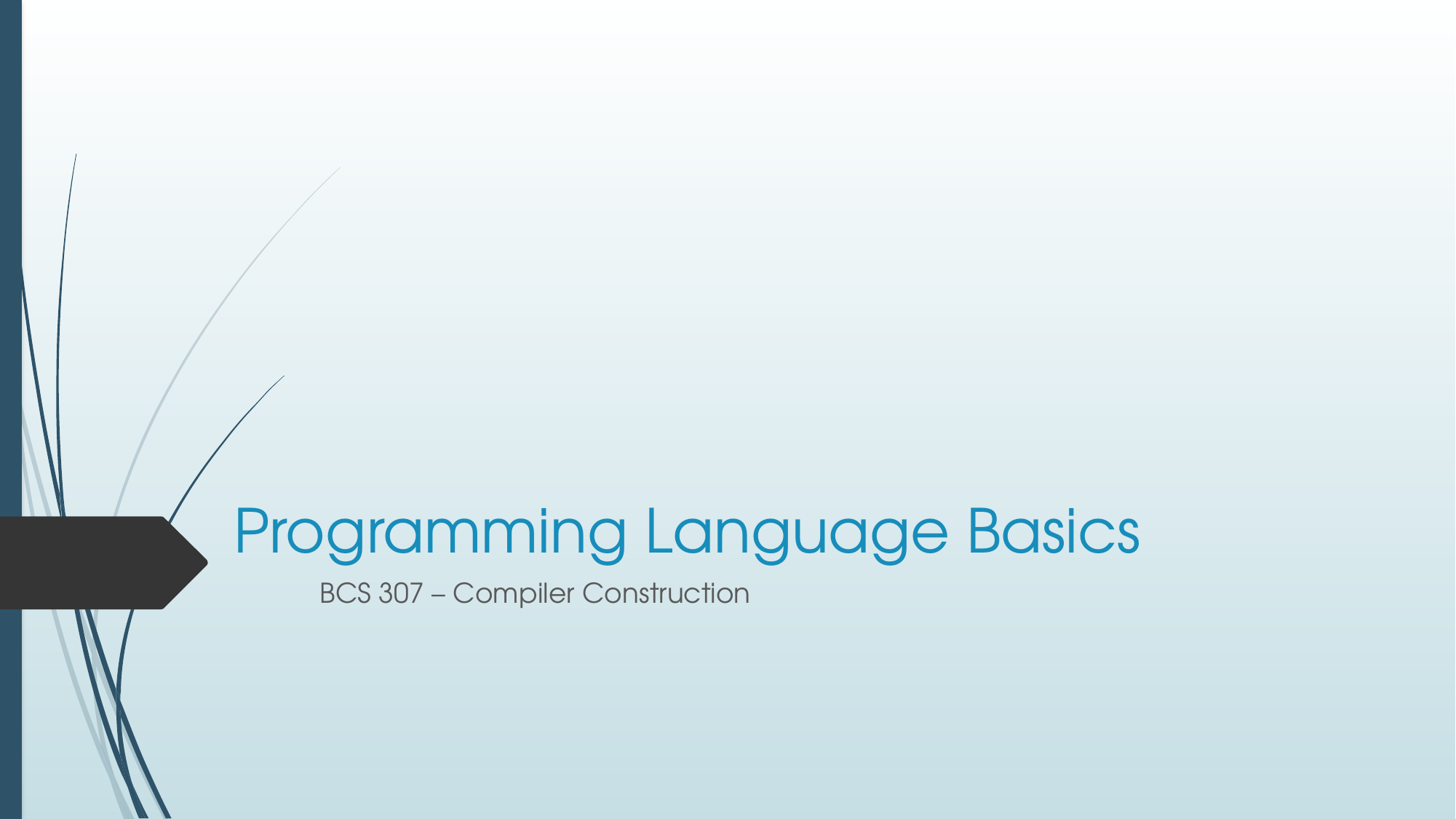

# Programming Language Basics
BCS 307 – Compiler Construction